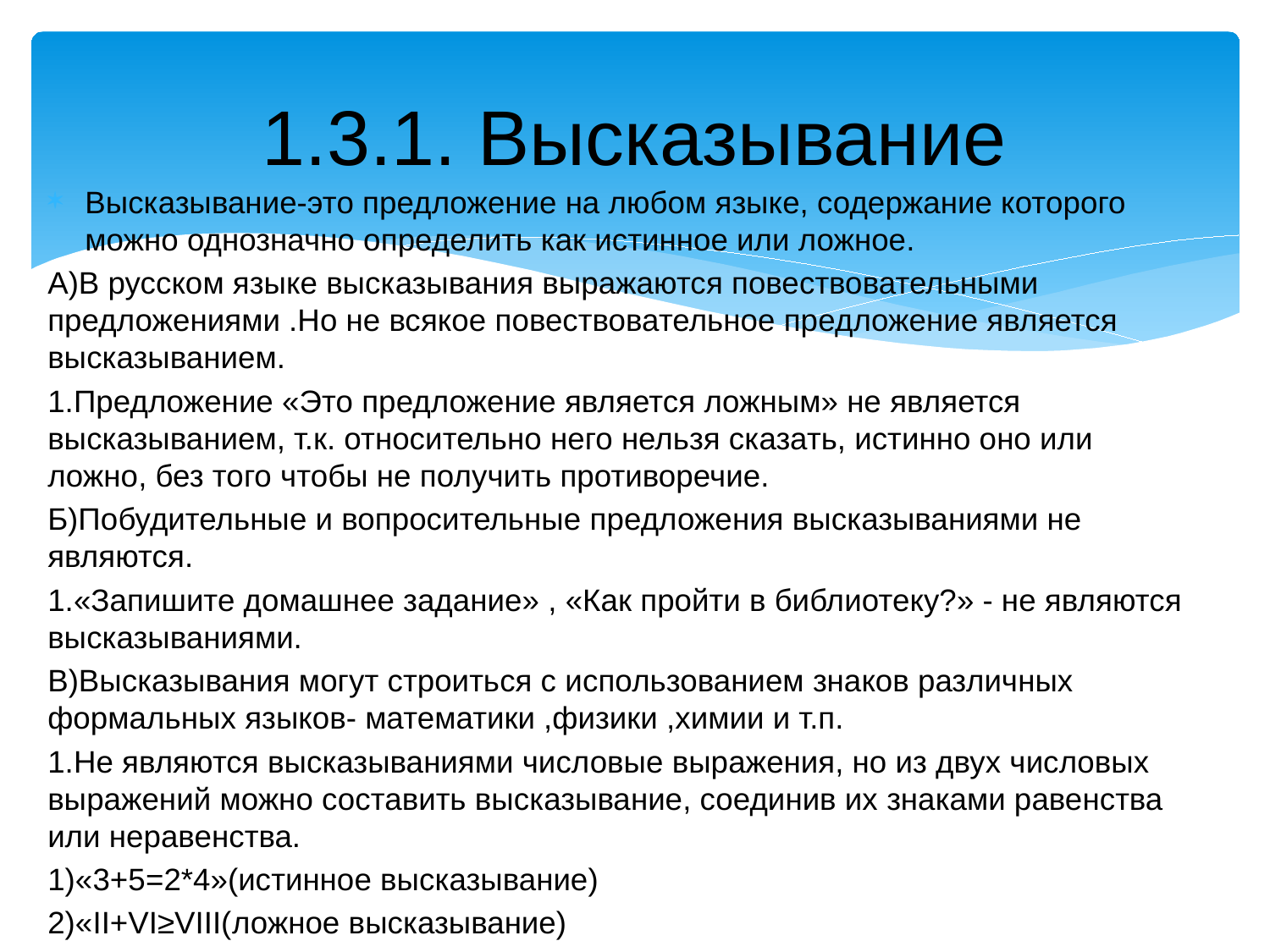

# 1.3.1. Высказывание
Высказывание-это предложение на любом языке, содержание которого можно однозначно определить как истинное или ложное.
А)В русском языке высказывания выражаются повествовательными предложениями .Но не всякое повествовательное предложение является высказыванием.
1.Предложение «Это предложение является ложным» не является высказыванием, т.к. относительно него нельзя сказать, истинно оно или ложно, без того чтобы не получить противоречие.
Б)Побудительные и вопросительные предложения высказываниями не являются.
1.«Запишите домашнее задание» , «Как пройти в библиотеку?» - не являются высказываниями.
В)Высказывания могут строиться с использованием знаков различных формальных языков- математики ,физики ,химии и т.п.
1.Не являются высказываниями числовые выражения, но из двух числовых выражений можно составить высказывание, соединив их знаками равенства или неравенства.
1)«3+5=2*4»(истинное высказывание)
2)«II+VI≥VIII(ложное высказывание)